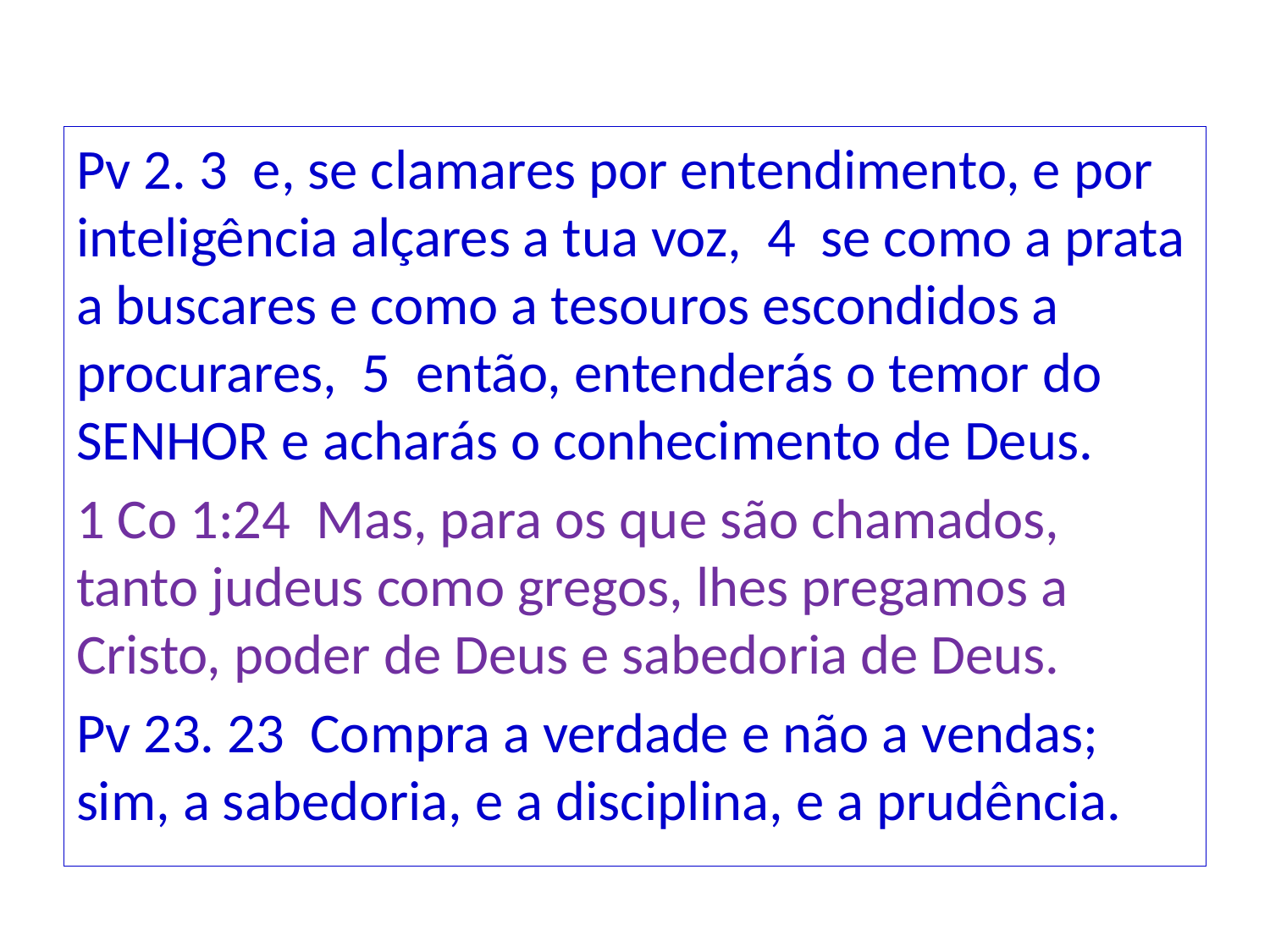

Pv 2. 3  e, se clamares por entendimento, e por inteligência alçares a tua voz,  4  se como a prata a buscares e como a tesouros escondidos a procurares,  5  então, entenderás o temor do SENHOR e acharás o conhecimento de Deus.
1 Co 1:24  Mas, para os que são chamados, tanto judeus como gregos, lhes pregamos a Cristo, poder de Deus e sabedoria de Deus.
Pv 23. 23  Compra a verdade e não a vendas; sim, a sabedoria, e a disciplina, e a prudência.